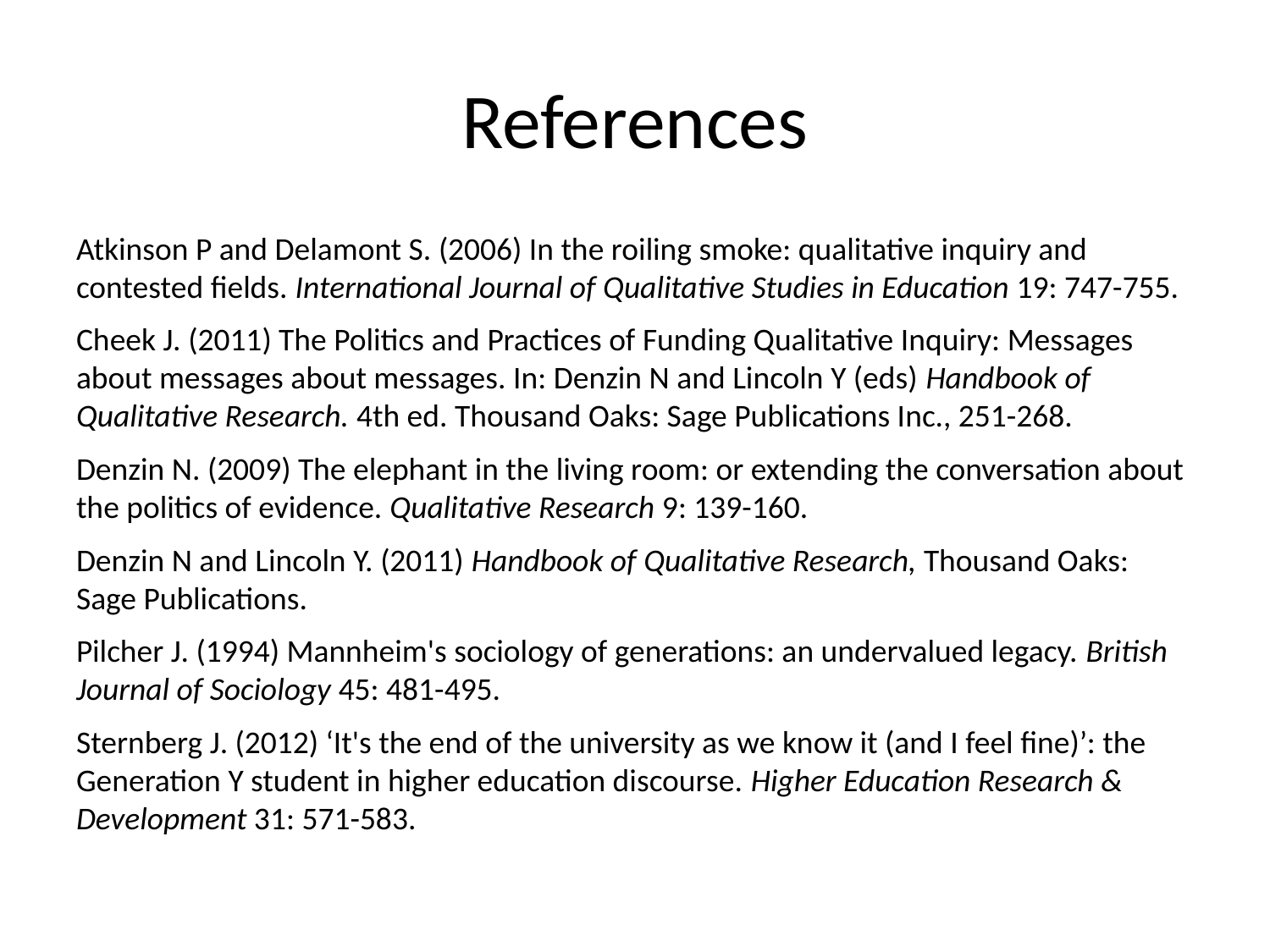

# References
Atkinson P and Delamont S. (2006) In the roiling smoke: qualitative inquiry and contested fields. International Journal of Qualitative Studies in Education 19: 747-755.
Cheek J. (2011) The Politics and Practices of Funding Qualitative Inquiry: Messages about messages about messages. In: Denzin N and Lincoln Y (eds) Handbook of Qualitative Research. 4th ed. Thousand Oaks: Sage Publications Inc., 251-268.
Denzin N. (2009) The elephant in the living room: or extending the conversation about the politics of evidence. Qualitative Research 9: 139-160.
Denzin N and Lincoln Y. (2011) Handbook of Qualitative Research, Thousand Oaks: Sage Publications.
Pilcher J. (1994) Mannheim's sociology of generations: an undervalued legacy. British Journal of Sociology 45: 481-495.
Sternberg J. (2012) ‘It's the end of the university as we know it (and I feel fine)’: the Generation Y student in higher education discourse. Higher Education Research & Development 31: 571-583.